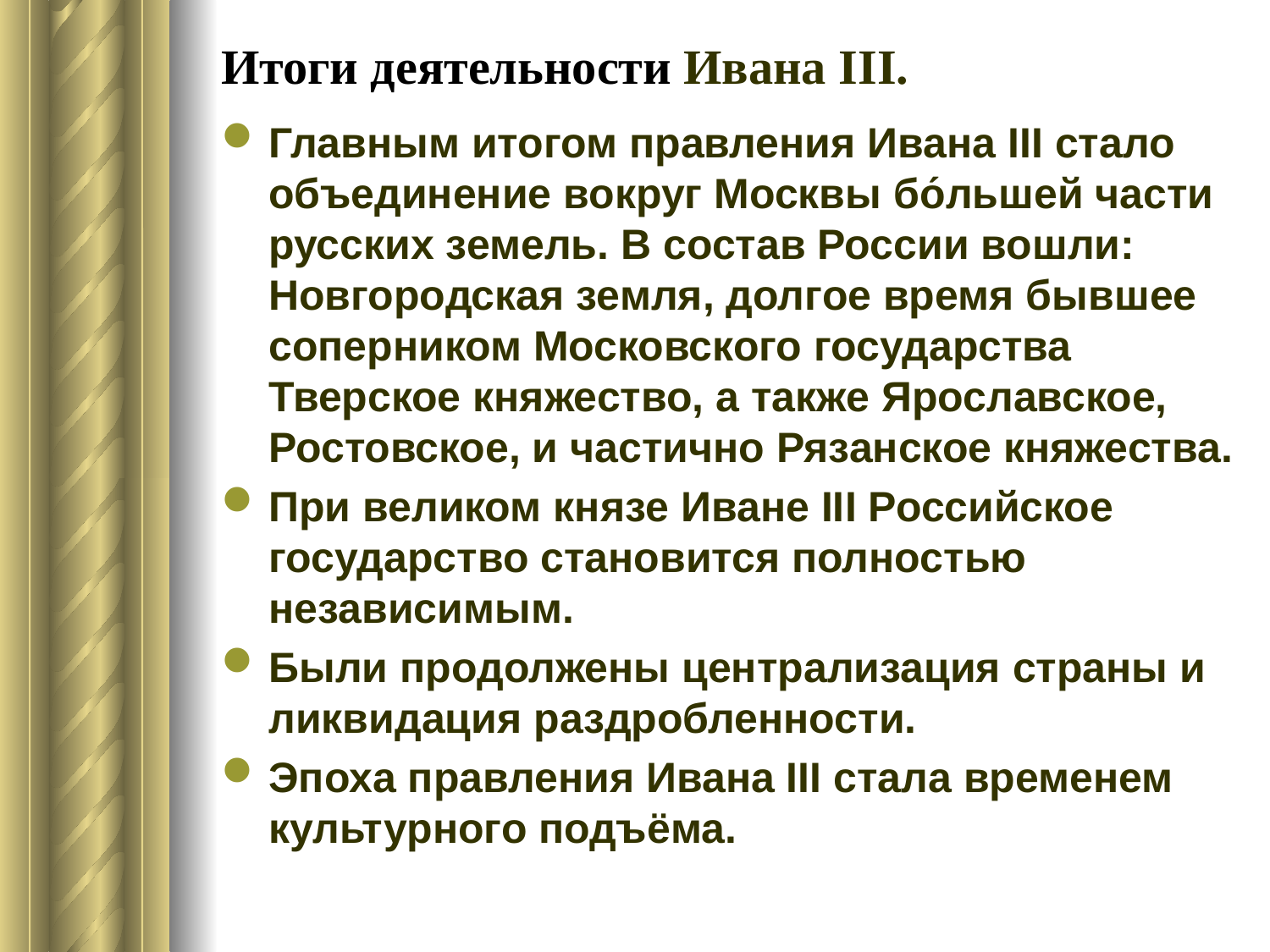

# Итоги деятельности Ивана ΙΙΙ.
Главным итогом правления Ивана III стало объединение вокруг Москвы бо́льшей части русских земель. В состав России вошли: Новгородская земля, долгое время бывшее соперником Московского государства Тверское княжество, а также Ярославское, Ростовское, и частично Рязанское княжества.
При великом князе Иване III Российское государство становится полностью независимым.
Были продолжены централизация страны и ликвидация раздробленности.
Эпоха правления Ивана III стала временем культурного подъёма.